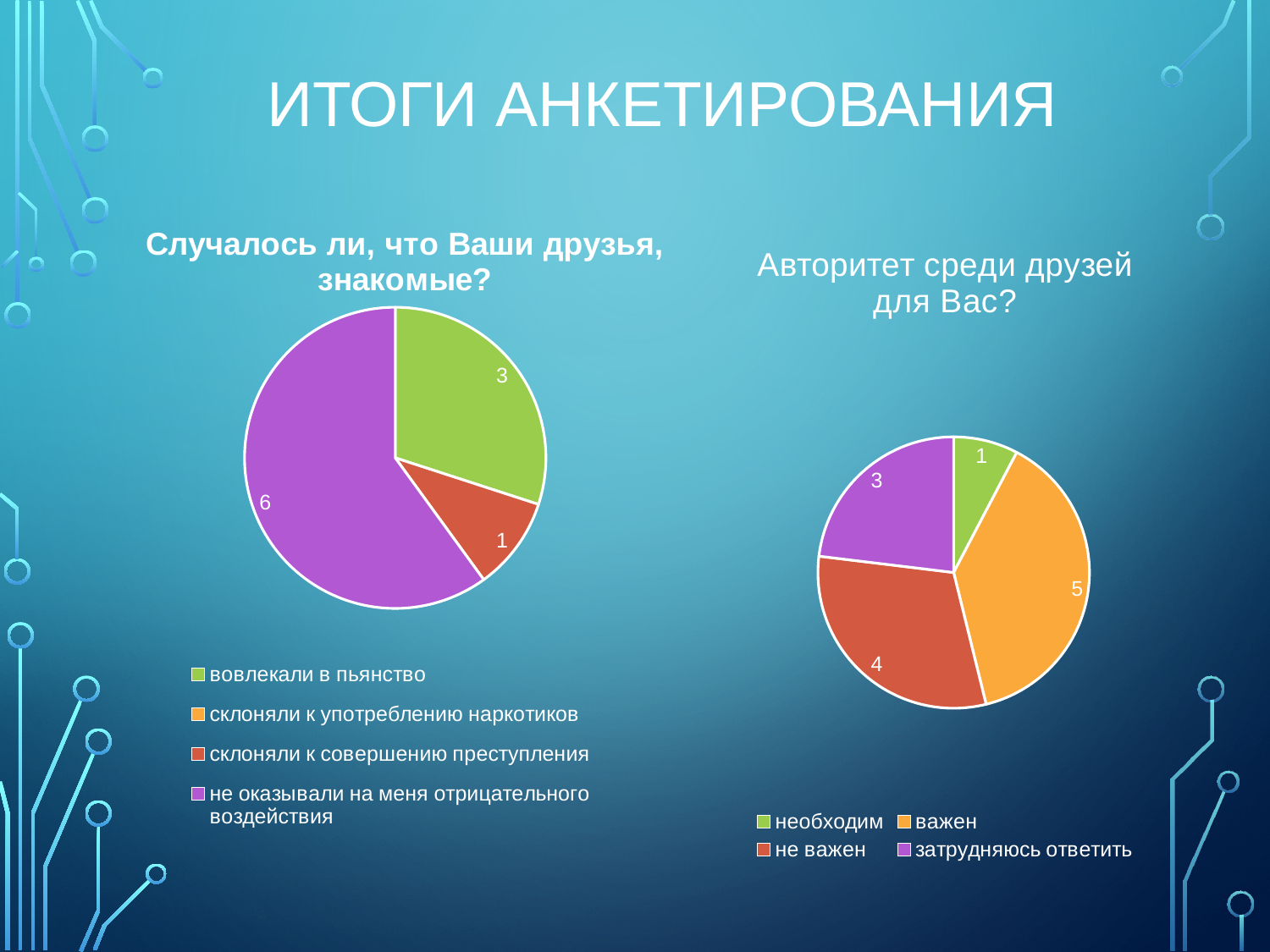

# Итоги анкетирования

### Chart: Случалось ли, что Ваши друзья, знакомые?

| Category | Случалось ли, что Ваши друзья, знакомые? |
|---|---|
| вовлекали в пьянство | 3.0 |
| склоняли к употреблению наркотиков | 0.0 |
| склоняли к совершению преступления | 1.0 |
| не оказывали на меня отрицательного воздействия | 6.0 |

### Chart:

| Category | Авторитет среди друзей для Вас? |
|---|---|
| необходим | 1.0 |
| важен | 5.0 |
| не важен | 4.0 |
| затрудняюсь ответить | 3.0 |